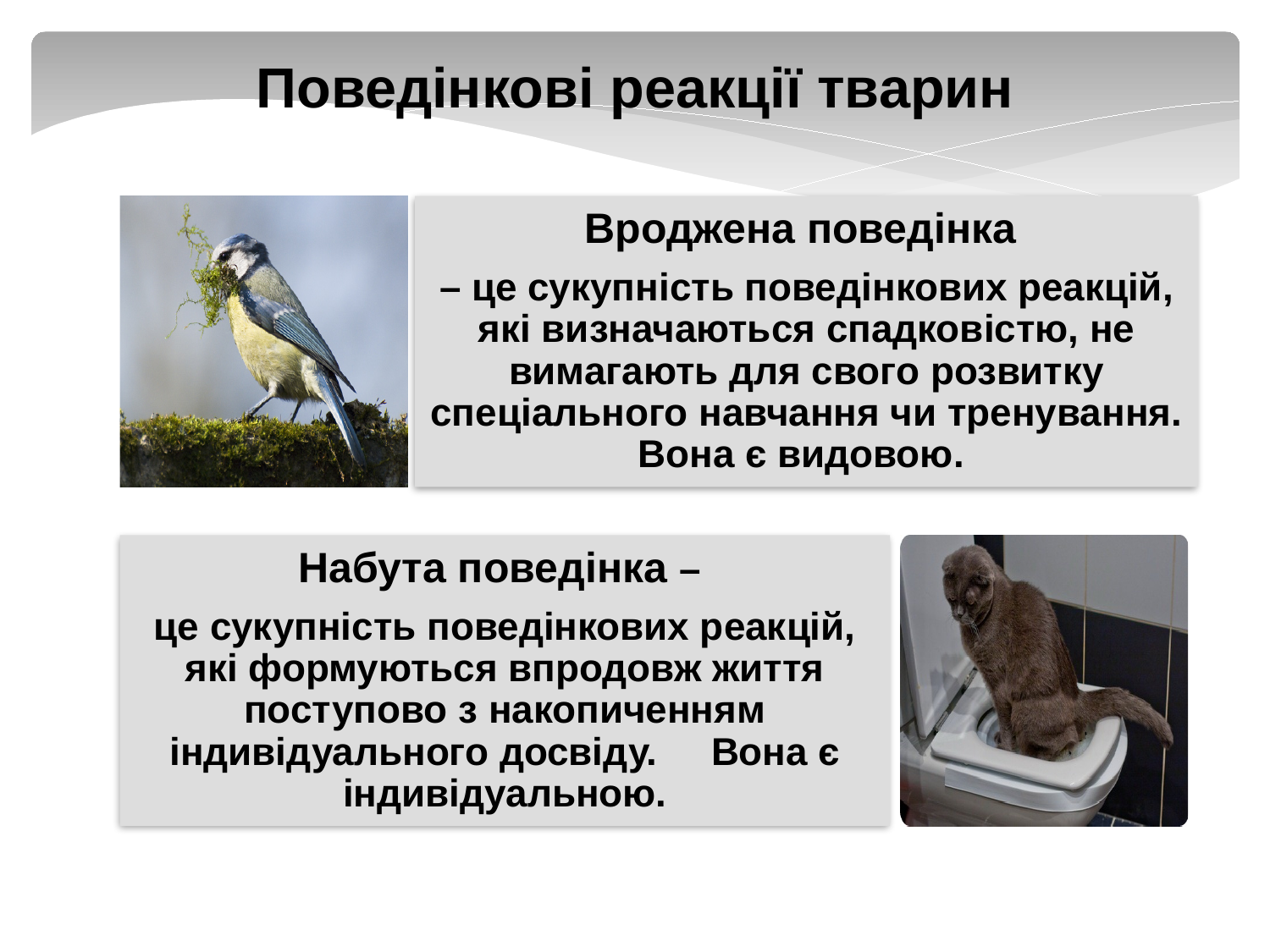

Поведінкові реакції тварин
Вроджена поведінка
– це сукупність поведінкових реакцій, які визначаються спадковістю, не вимагають для свого розвитку спеціального навчання чи тренування. Вона є видовою.
Набута поведінка –
це сукупність поведінкових реакцій, які формуються впродовж життя поступово з накопиченням індивідуального досвіду.     Вона є індивідуальною.